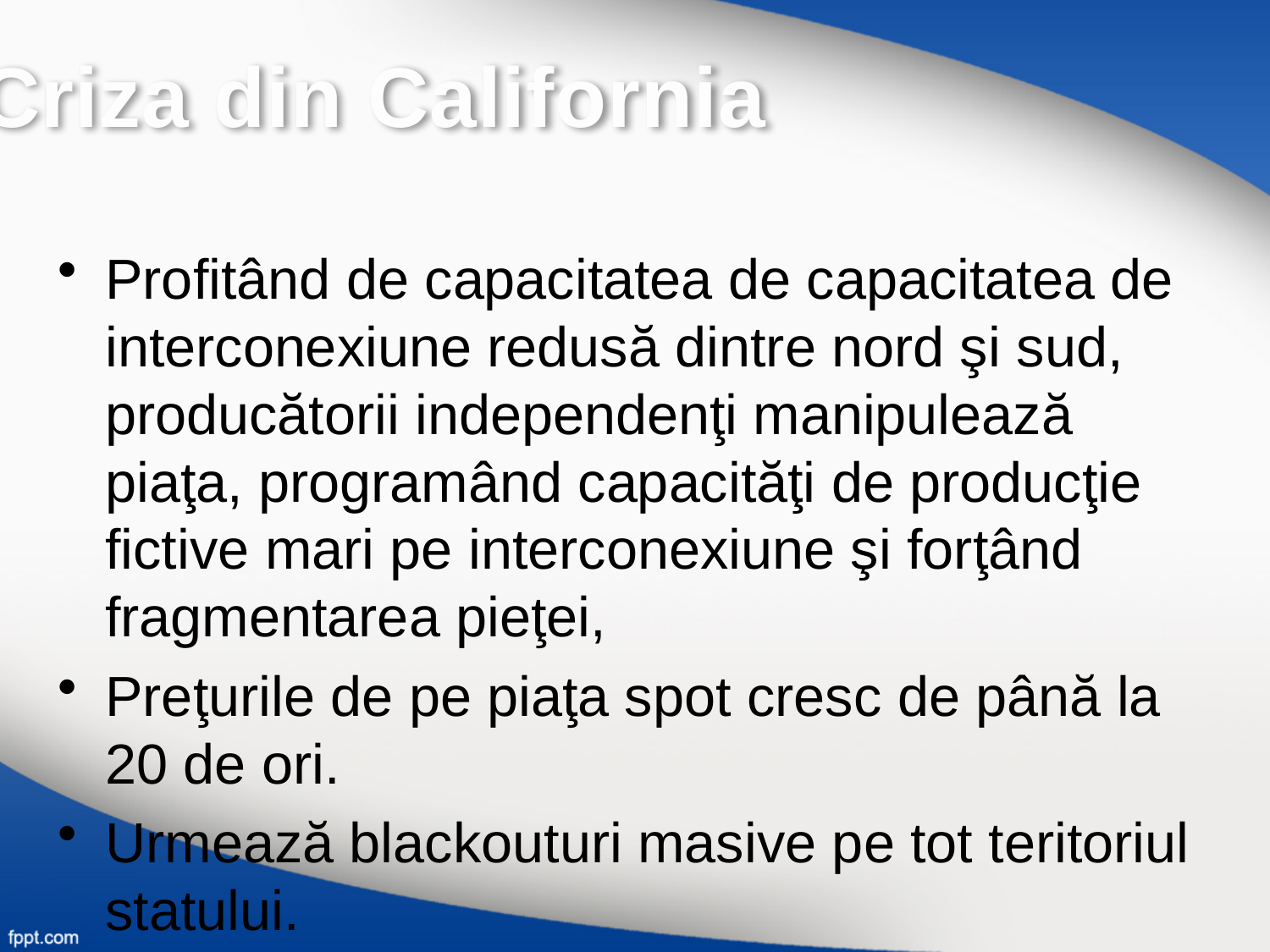

Criza din California
Profitând de capacitatea de capacitatea de interconexiune redusă dintre nord şi sud, producătorii independenţi manipulează piaţa, programând capacităţi de producţie fictive mari pe interconexiune şi forţând fragmentarea pieţei,
Preţurile de pe piaţa spot cresc de până la 20 de ori.
Urmează blackouturi masive pe tot teritoriul statului.